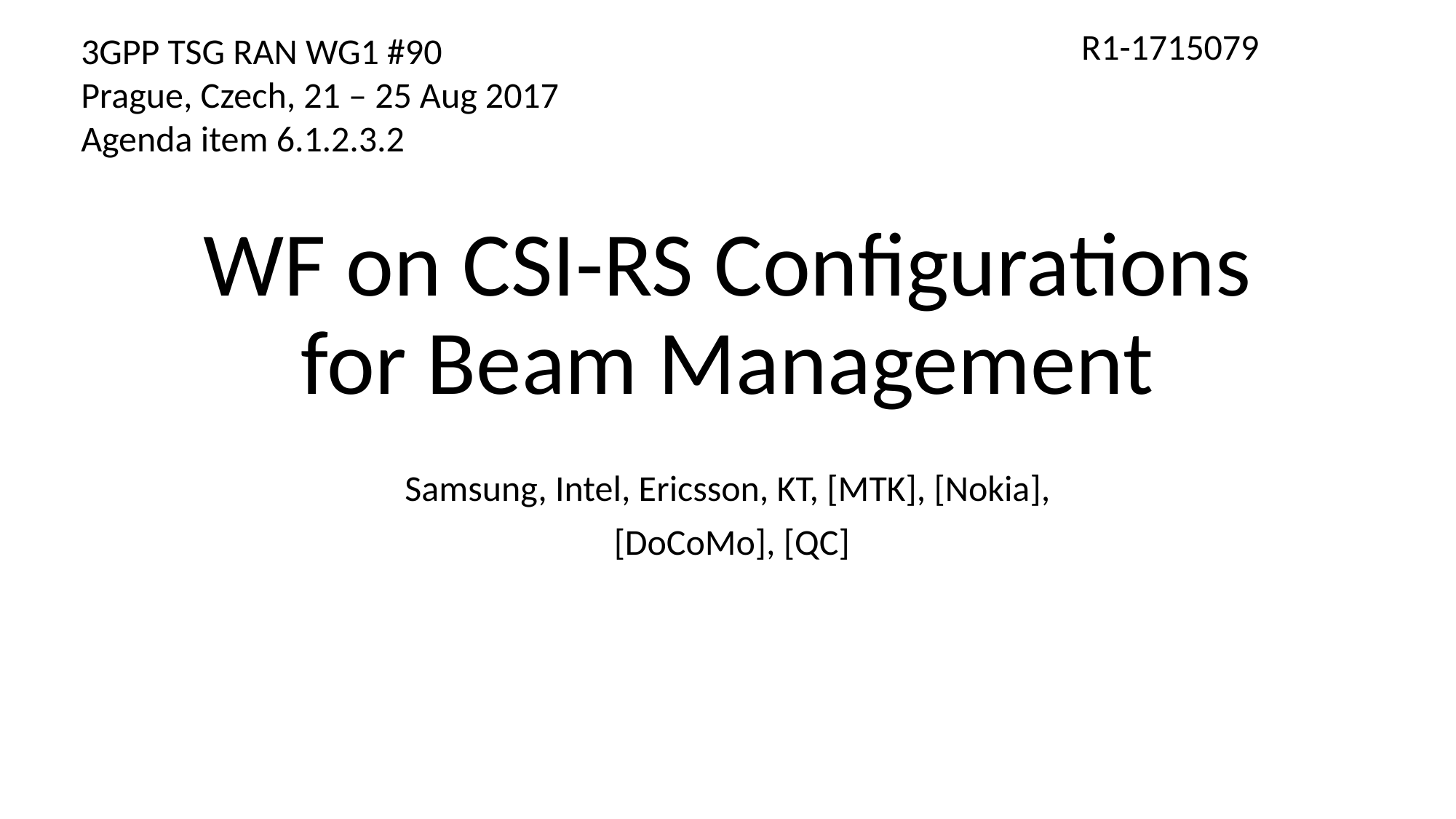

R1-1715079
3GPP TSG RAN WG1 #90
Prague, Czech, 21 – 25 Aug 2017
Agenda item 6.1.2.3.2
# WF on CSI-RS Configurations for Beam Management
Samsung, Intel, Ericsson, KT, [MTK], [Nokia],
[DoCoMo], [QC]